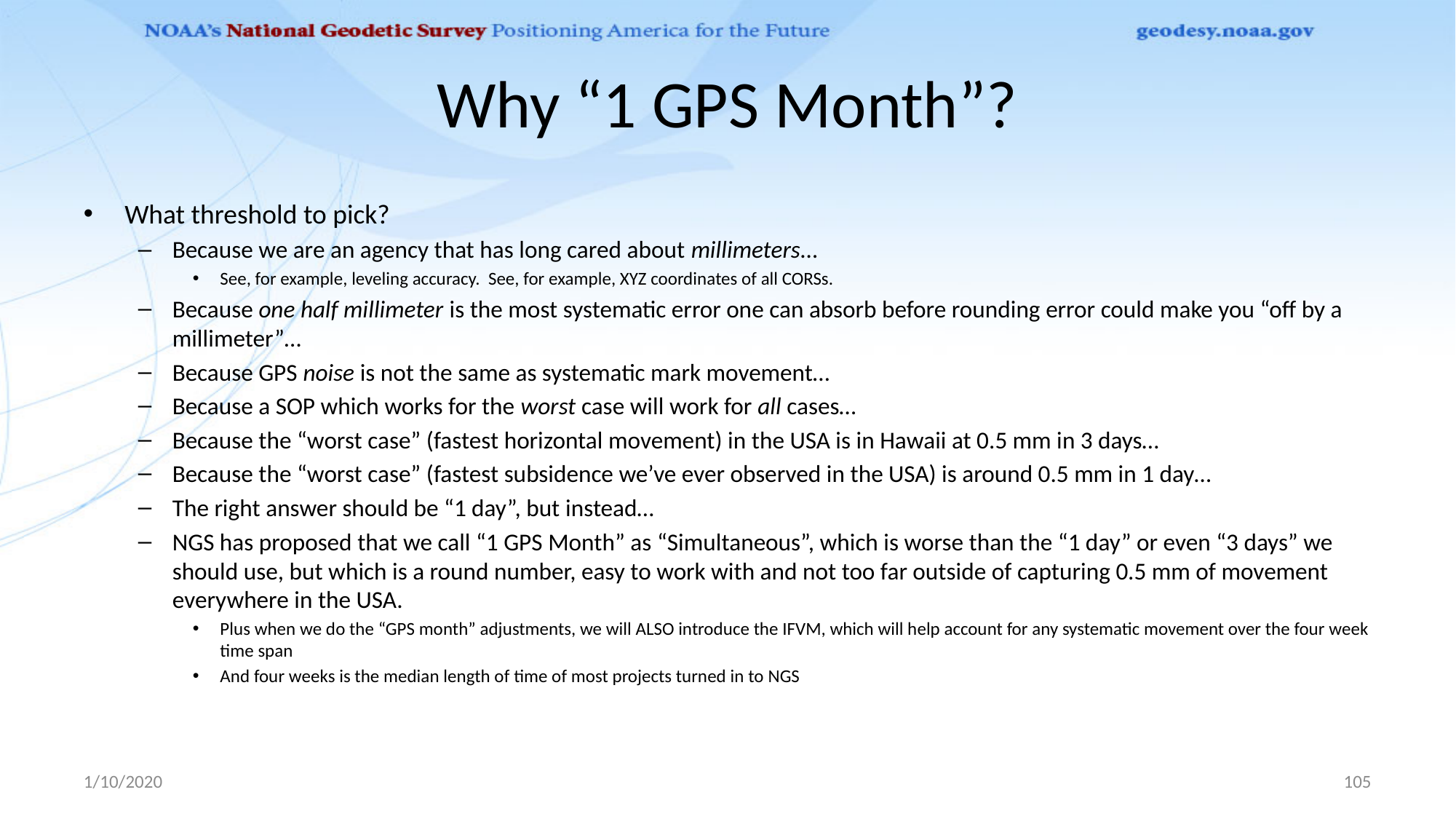

# Why “1 GPS Month”?
What threshold to pick?
Because we are an agency that has long cared about millimeters…
See, for example, leveling accuracy.  See, for example, XYZ coordinates of all CORSs.
Because one half millimeter is the most systematic error one can absorb before rounding error could make you “off by a millimeter”…
Because GPS noise is not the same as systematic mark movement…
Because a SOP which works for the worst case will work for all cases…
Because the “worst case” (fastest horizontal movement) in the USA is in Hawaii at 0.5 mm in 3 days…
Because the “worst case” (fastest subsidence we’ve ever observed in the USA) is around 0.5 mm in 1 day…
The right answer should be “1 day”, but instead…
NGS has proposed that we call “1 GPS Month” as “Simultaneous”, which is worse than the “1 day” or even “3 days” we should use, but which is a round number, easy to work with and not too far outside of capturing 0.5 mm of movement everywhere in the USA.
Plus when we do the “GPS month” adjustments, we will ALSO introduce the IFVM, which will help account for any systematic movement over the four week time span
And four weeks is the median length of time of most projects turned in to NGS
1/10/2020
105